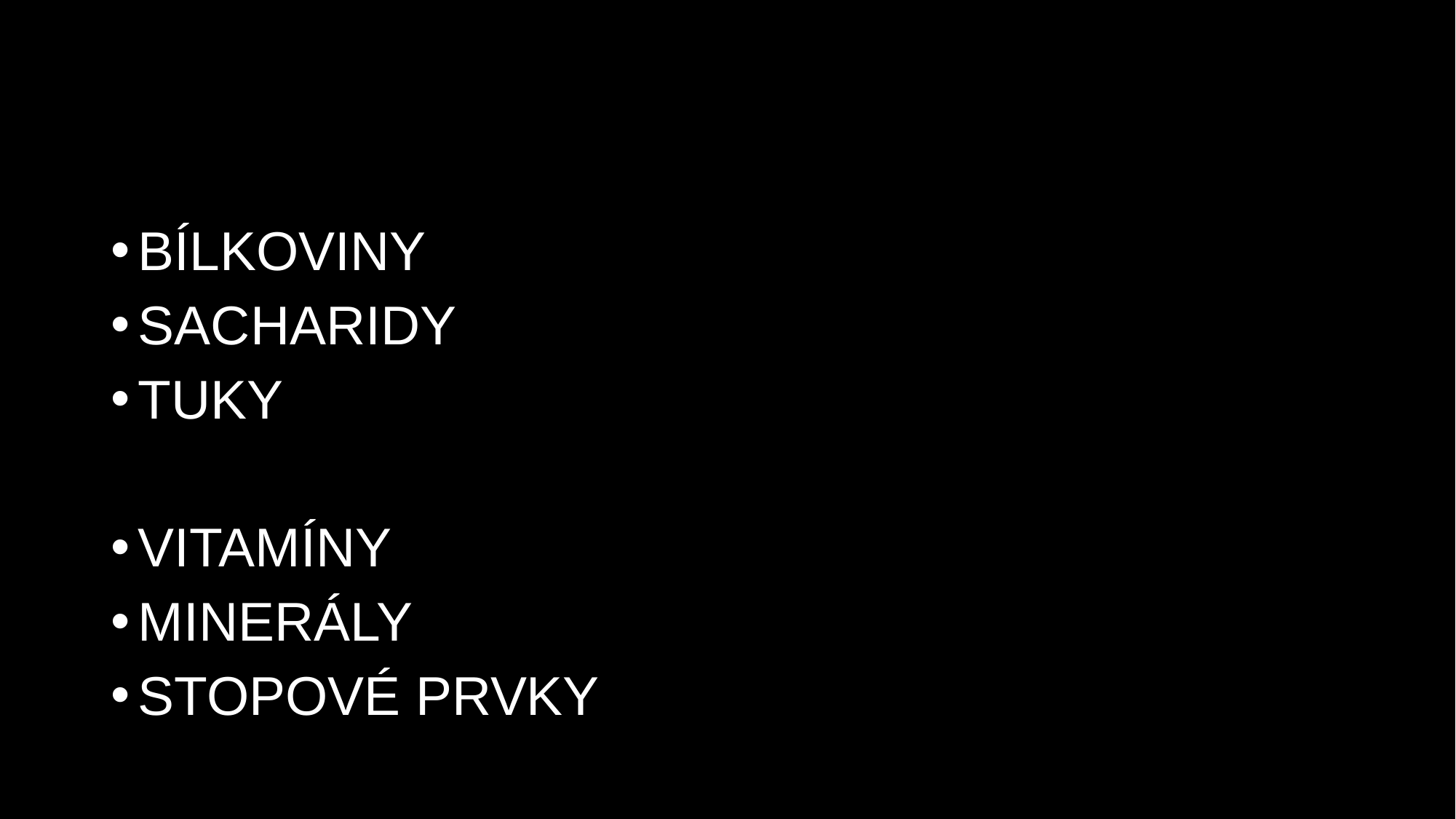

BÍLKOVINY
SACHARIDY
TUKY

VITAMÍNY
MINERÁLY
STOPOVÉ PRVKY